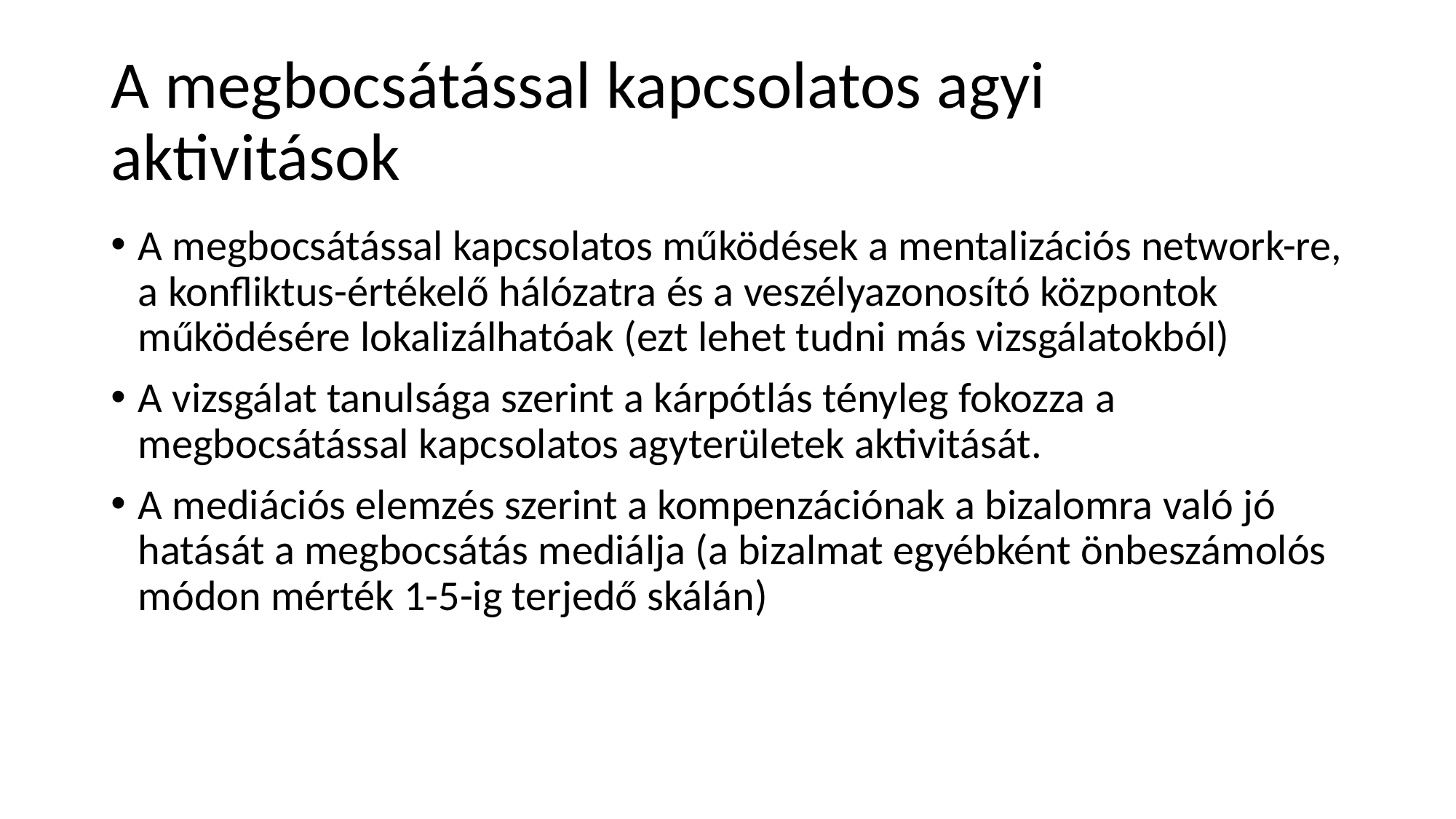

# A megbocsátással kapcsolatos agyi aktivitások
A megbocsátással kapcsolatos működések a mentalizációs network-re, a konfliktus-értékelő hálózatra és a veszélyazonosító központok működésére lokalizálhatóak (ezt lehet tudni más vizsgálatokból)
A vizsgálat tanulsága szerint a kárpótlás tényleg fokozza a megbocsátással kapcsolatos agyterületek aktivitását.
A mediációs elemzés szerint a kompenzációnak a bizalomra való jó hatását a megbocsátás mediálja (a bizalmat egyébként önbeszámolós módon mérték 1-5-ig terjedő skálán)